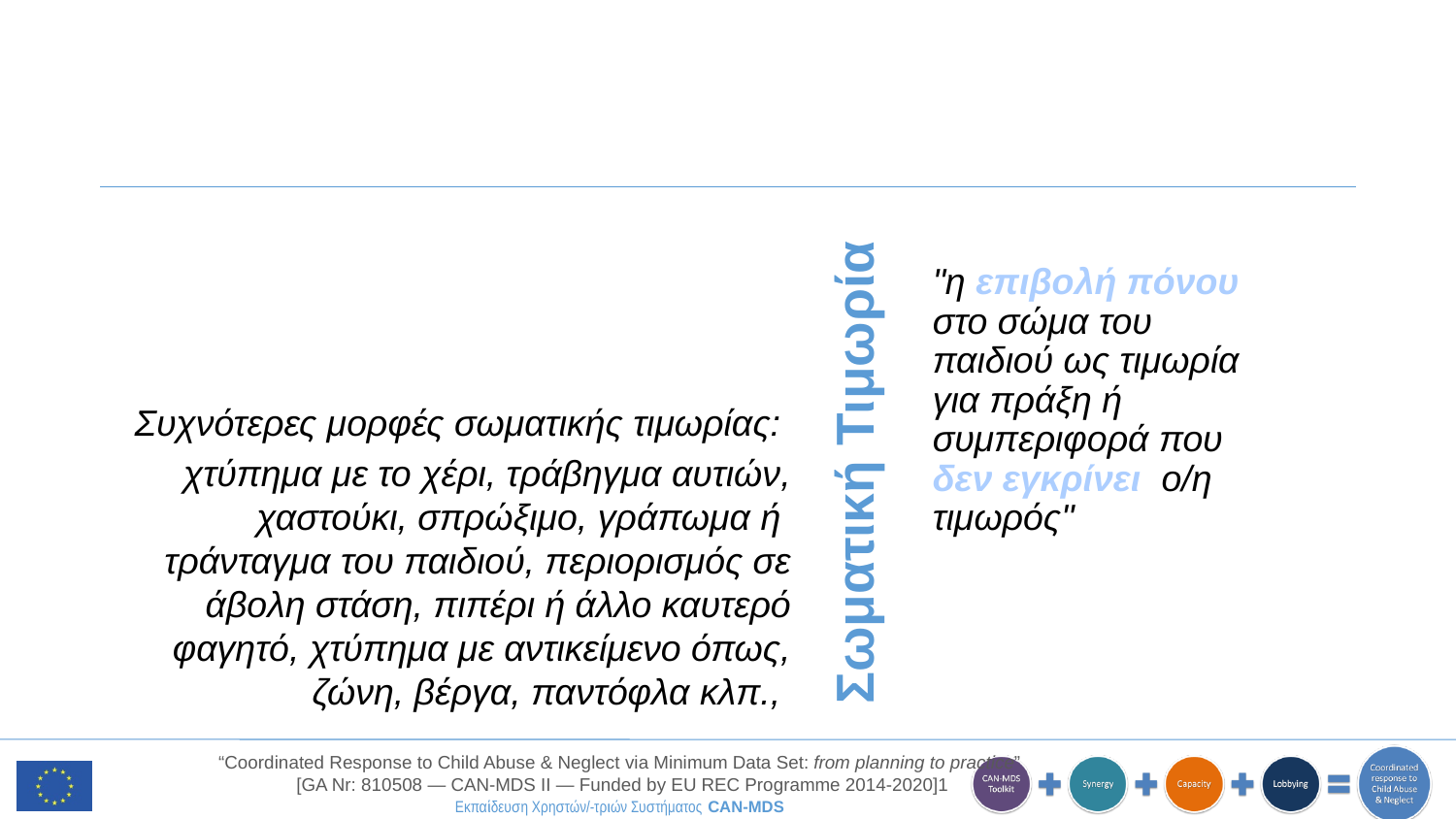

"η επιβολή πόνου στο σώμα του παιδιού ως τιμωρία για πράξη ή συμπεριφορά που δεν εγκρίνει  ο/η τιμωρός"
Συχνότερες μορφές σωματικής τιμωρίας:
χτύπημα με το χέρι, τράβηγμα αυτιών, χαστούκι, σπρώξιμο, γράπωμα ή  τράνταγμα του παιδιού, περιορισμός σε άβολη στάση, πιπέρι ή άλλο καυτερό φαγητό, χτύπημα με αντικείμενο όπως, ζώνη, βέργα, παντόφλα κλπ.,
# Σωματική Τιμωρία